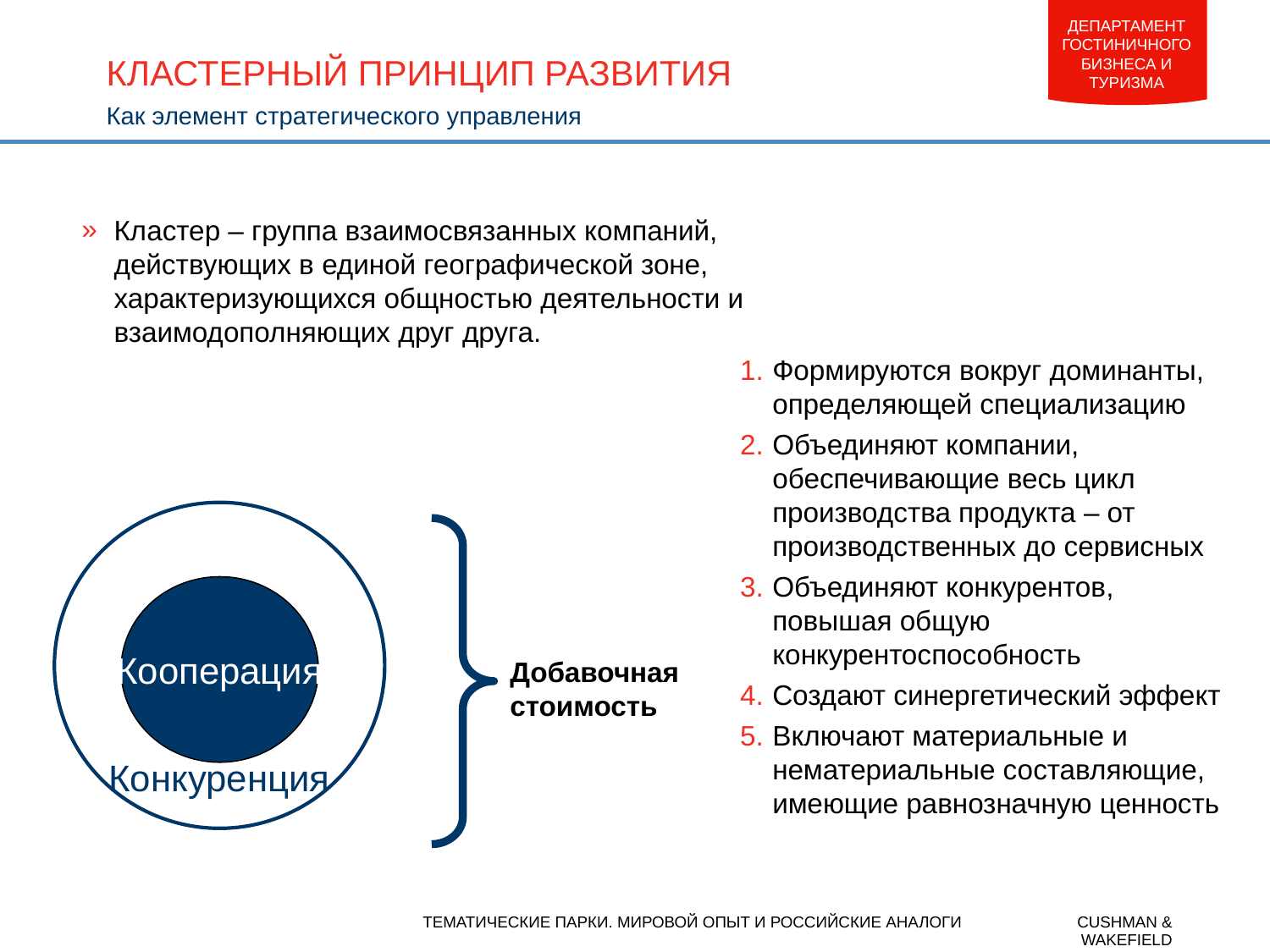

КЛАСТЕРНЫЙ ПРИНЦИП РАЗВИТИЯ
Как элемент стратегического управления
Кластер – группа взаимосвязанных компаний, действующих в единой географической зоне, характеризующихся общностью деятельности и взаимодополняющих друг друга.
Формируются вокруг доминанты, определяющей специализацию
Объединяют компании, обеспечивающие весь цикл производства продукта – от производственных до сервисных
Объединяют конкурентов, повышая общую конкурентоспособность
Создают синергетический эффект
Включают материальные и нематериальные составляющие, имеющие равнозначную ценность

Конкуренция

Кооперация
Добавочная стоимость